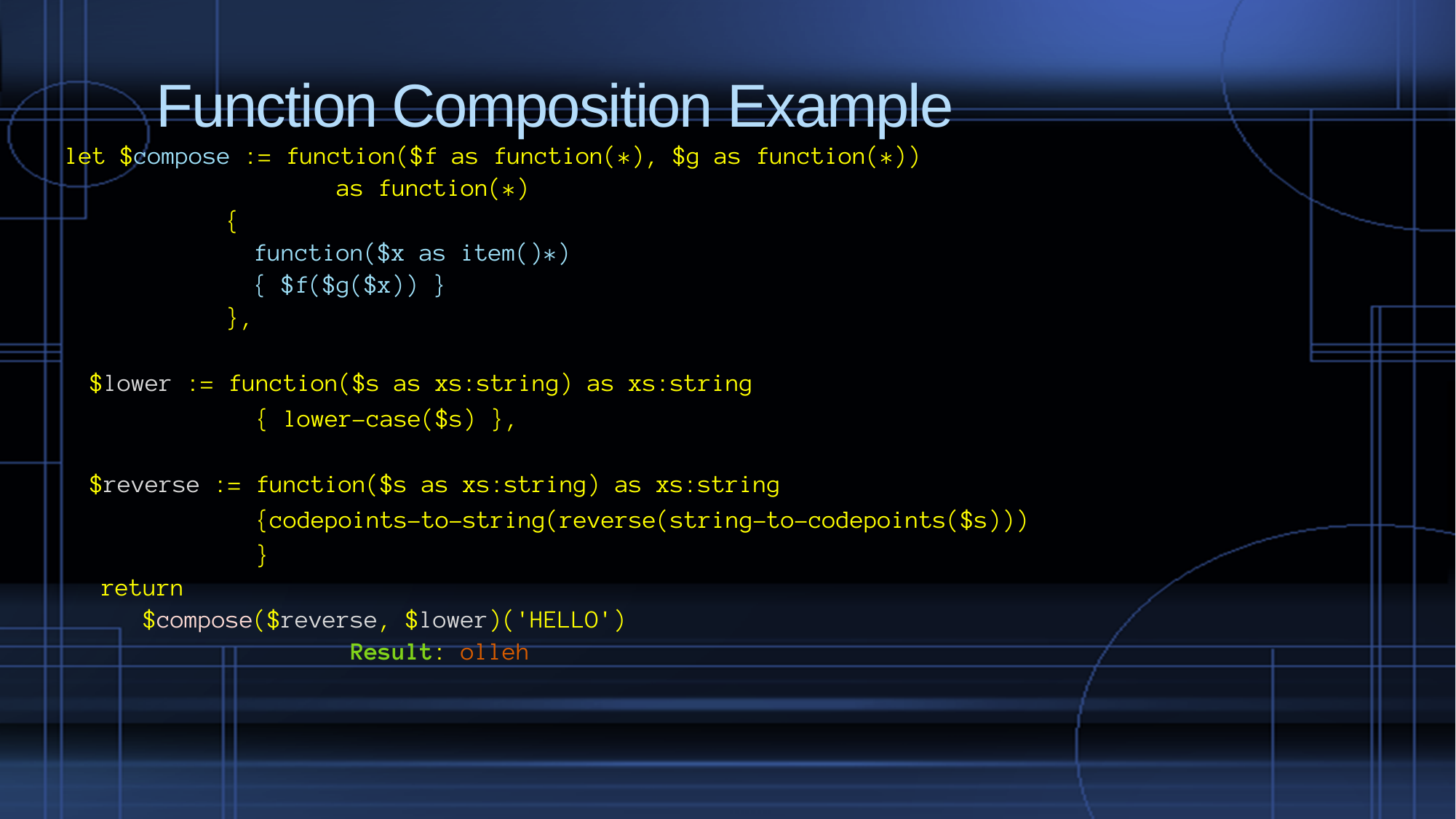

# Function Composition Example
 let $compose := function($f as function(*), $g as function(*))
                    as function(*)
            {
              function($x as item()*)
              { $f($g($x)) }
            },
$lower := function($s as xs:string) as xs:string
            { lower-case($s) },
$reverse := function($s as xs:string) as xs:string
            {codepoints-to-string(reverse(string-to-codepoints($s)))
            }
   return
      $compose($reverse, $lower)('HELLO')
                     Result: olleh